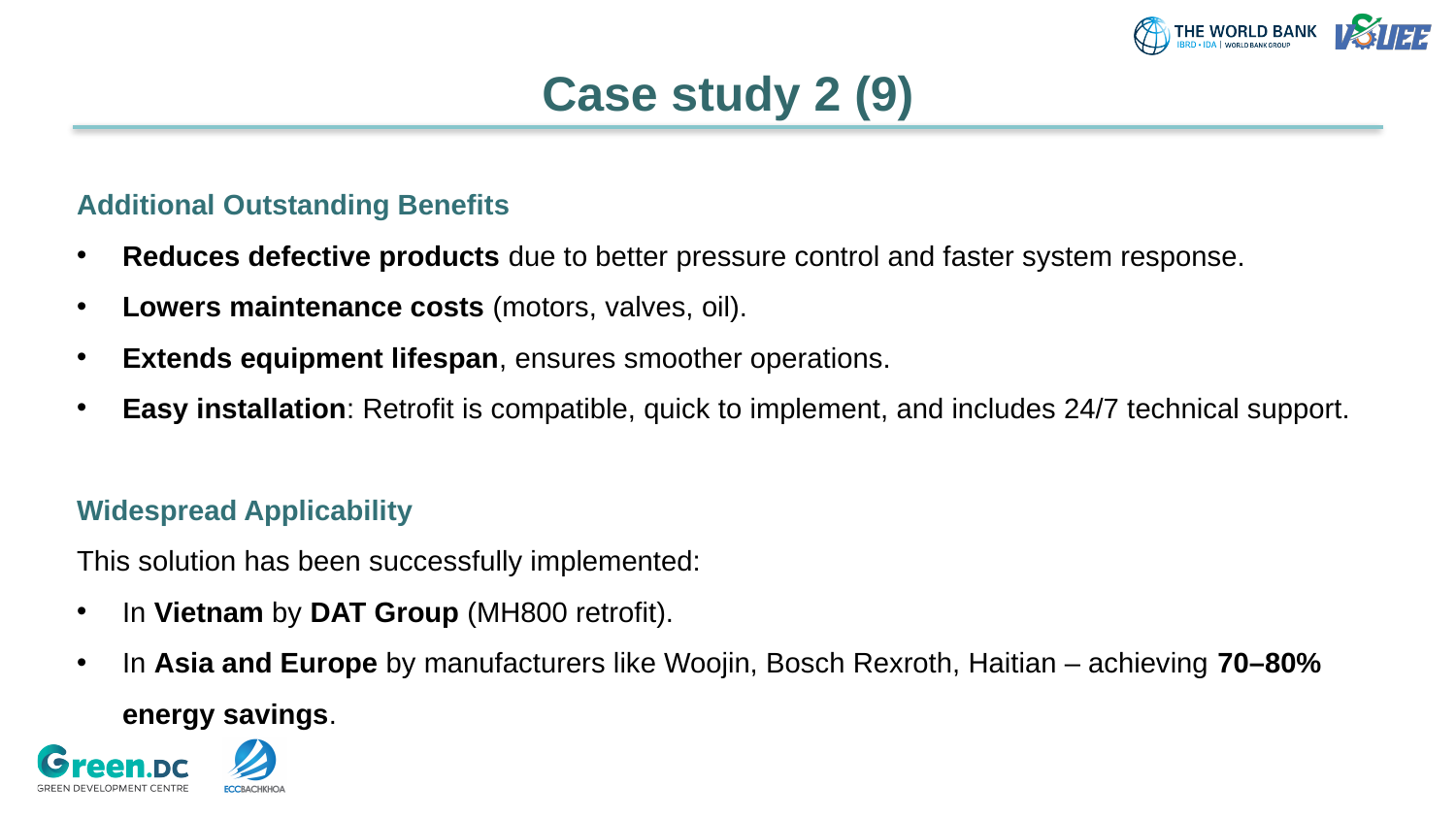

# Case study 2 (9)
Additional Outstanding Benefits
Reduces defective products due to better pressure control and faster system response.
Lowers maintenance costs (motors, valves, oil).
Extends equipment lifespan, ensures smoother operations.
Easy installation: Retrofit is compatible, quick to implement, and includes 24/7 technical support.

Widespread Applicability
This solution has been successfully implemented:
In Vietnam by DAT Group (MH800 retrofit).
In Asia and Europe by manufacturers like Woojin, Bosch Rexroth, Haitian – achieving 70–80% energy savings.